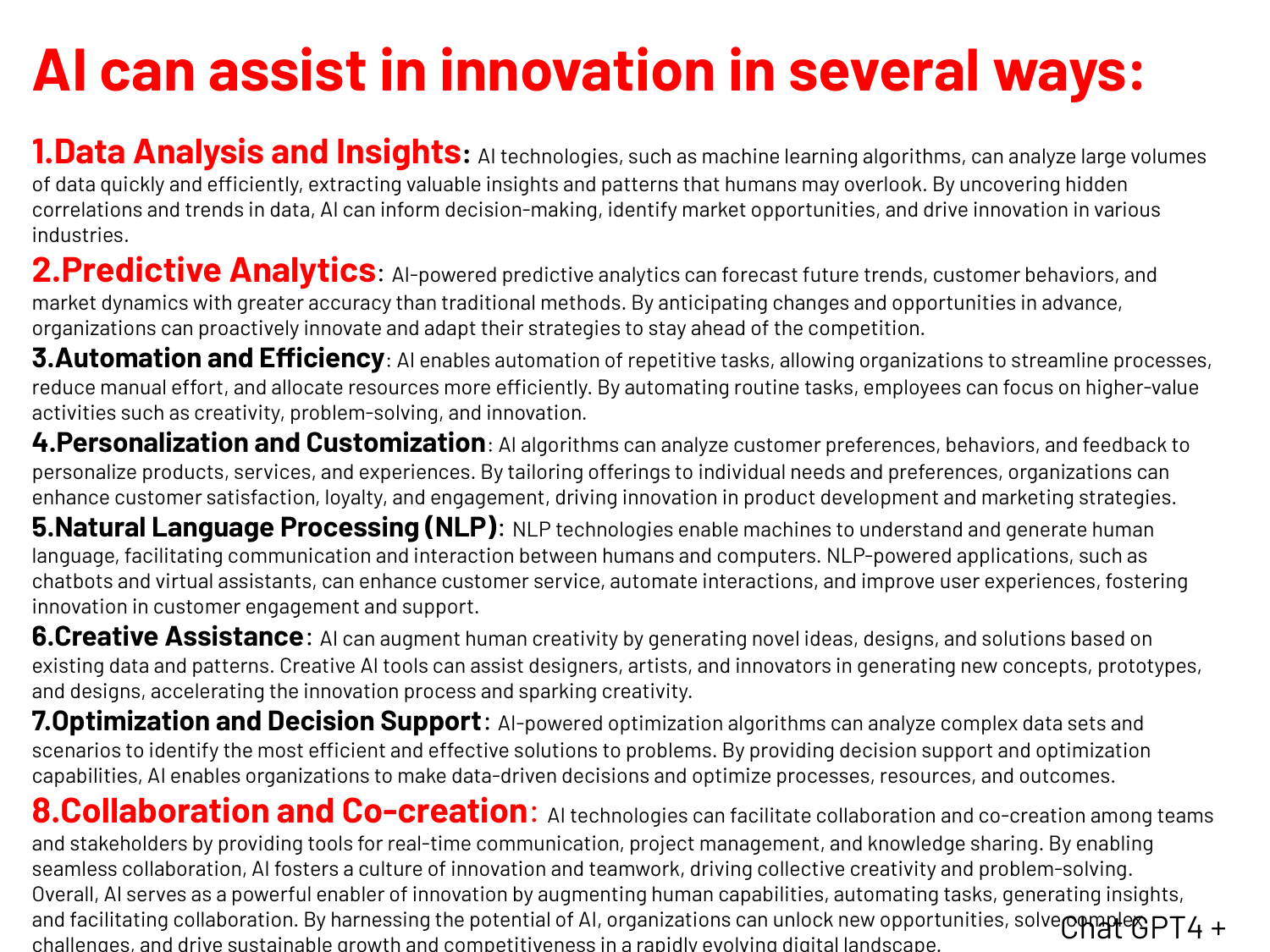

AI can assist in innovation in several ways:

Data Analysis and Insights: AI technologies, such as machine learning algorithms, can analyze large volumes of data quickly and efficiently, extracting valuable insights and patterns that humans may overlook. By uncovering hidden correlations and trends in data, AI can inform decision-making, identify market opportunities, and drive innovation in various industries.
Predictive Analytics: AI-powered predictive analytics can forecast future trends, customer behaviors, and market dynamics with greater accuracy than traditional methods. By anticipating changes and opportunities in advance, organizations can proactively innovate and adapt their strategies to stay ahead of the competition.
Automation and Efficiency: AI enables automation of repetitive tasks, allowing organizations to streamline processes, reduce manual effort, and allocate resources more efficiently. By automating routine tasks, employees can focus on higher-value activities such as creativity, problem-solving, and innovation.
Personalization and Customization: AI algorithms can analyze customer preferences, behaviors, and feedback to personalize products, services, and experiences. By tailoring offerings to individual needs and preferences, organizations can enhance customer satisfaction, loyalty, and engagement, driving innovation in product development and marketing strategies.
Natural Language Processing (NLP): NLP technologies enable machines to understand and generate human language, facilitating communication and interaction between humans and computers. NLP-powered applications, such as chatbots and virtual assistants, can enhance customer service, automate interactions, and improve user experiences, fostering innovation in customer engagement and support.
Creative Assistance: AI can augment human creativity by generating novel ideas, designs, and solutions based on existing data and patterns. Creative AI tools can assist designers, artists, and innovators in generating new concepts, prototypes, and designs, accelerating the innovation process and sparking creativity.
Optimization and Decision Support: AI-powered optimization algorithms can analyze complex data sets and scenarios to identify the most efficient and effective solutions to problems. By providing decision support and optimization capabilities, AI enables organizations to make data-driven decisions and optimize processes, resources, and outcomes.
Collaboration and Co-creation: AI technologies can facilitate collaboration and co-creation among teams and stakeholders by providing tools for real-time communication, project management, and knowledge sharing. By enabling seamless collaboration, AI fosters a culture of innovation and teamwork, driving collective creativity and problem-solving.
Overall, AI serves as a powerful enabler of innovation by augmenting human capabilities, automating tasks, generating insights, and facilitating collaboration. By harnessing the potential of AI, organizations can unlock new opportunities, solve complex challenges, and drive sustainable growth and competitiveness in a rapidly evolving digital landscape.
Chat GPT4 +